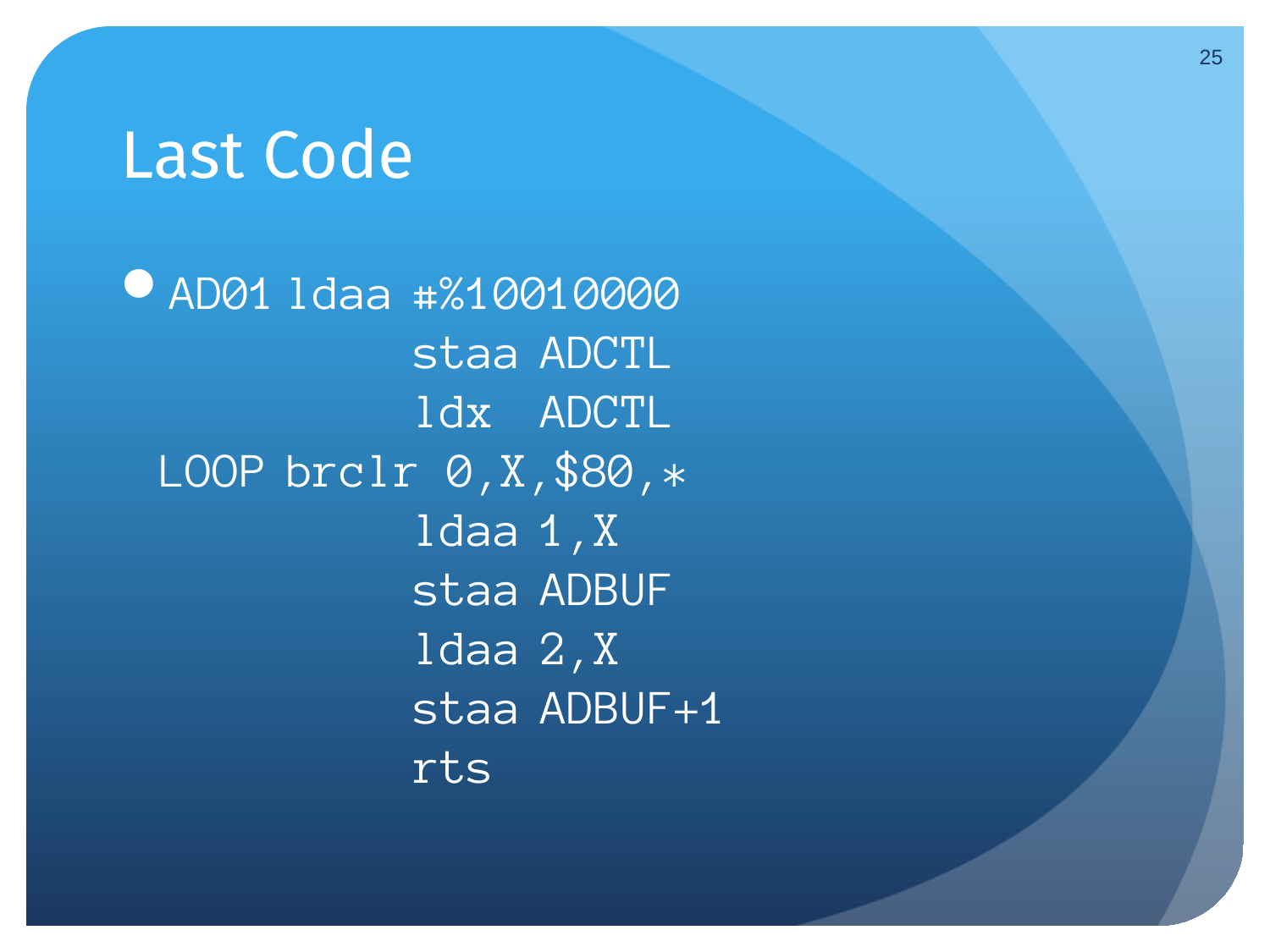

25
# Last Code
AD01	ldaa	#%10010000
		staa	ADCTL
		ldx	ADCTL
LOOP	brclr 0,X,$80,*
		ldaa	1,X
		staa	ADBUF
		ldaa	2,X
		staa	ADBUF+1
		rts